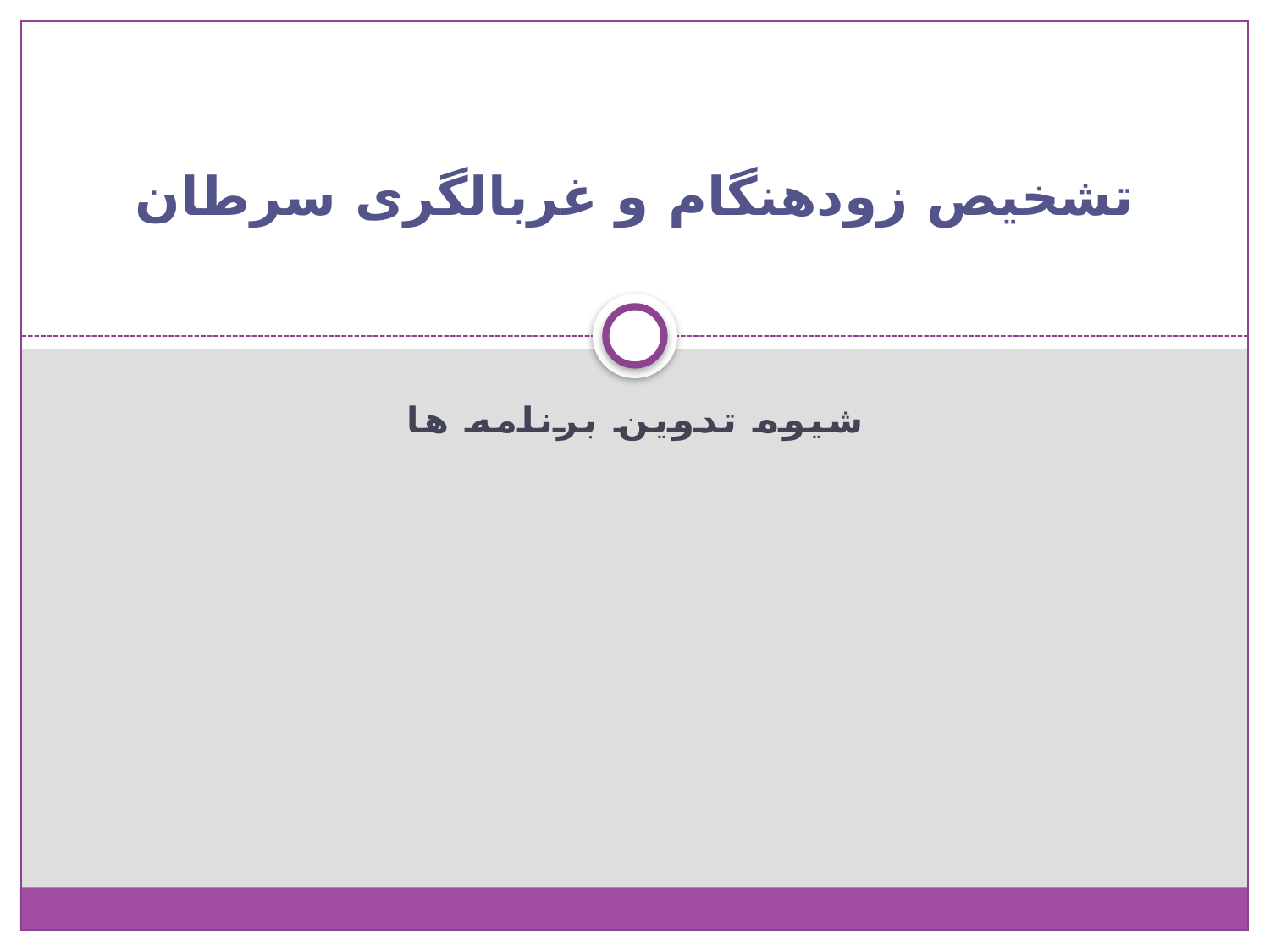

# تشخیص زودهنگام و غربالگری سرطان
شیوه تدوین برنامه ها